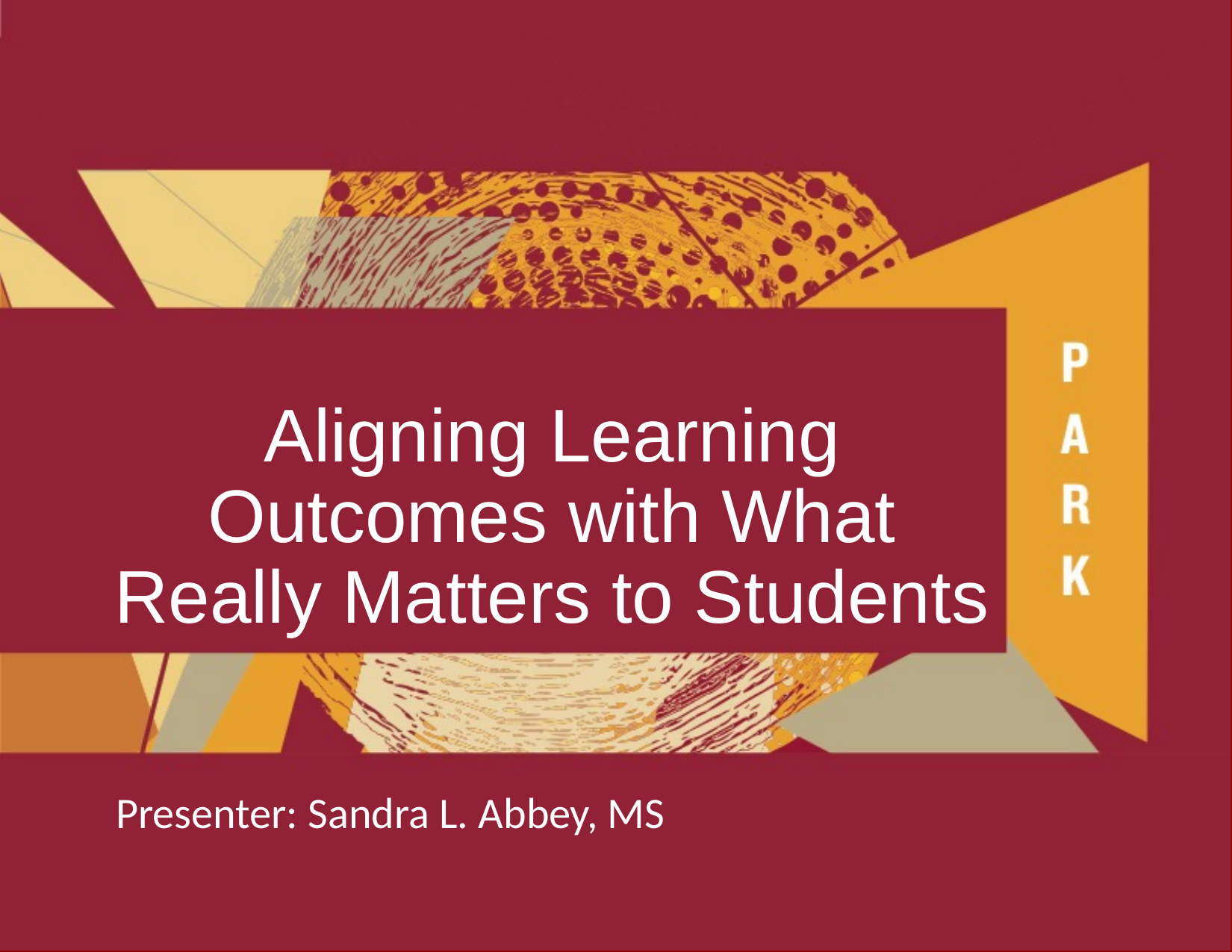

# Aligning Learning Outcomes with What Really Matters to Students
Presenter: Sandra L. Abbey, MS